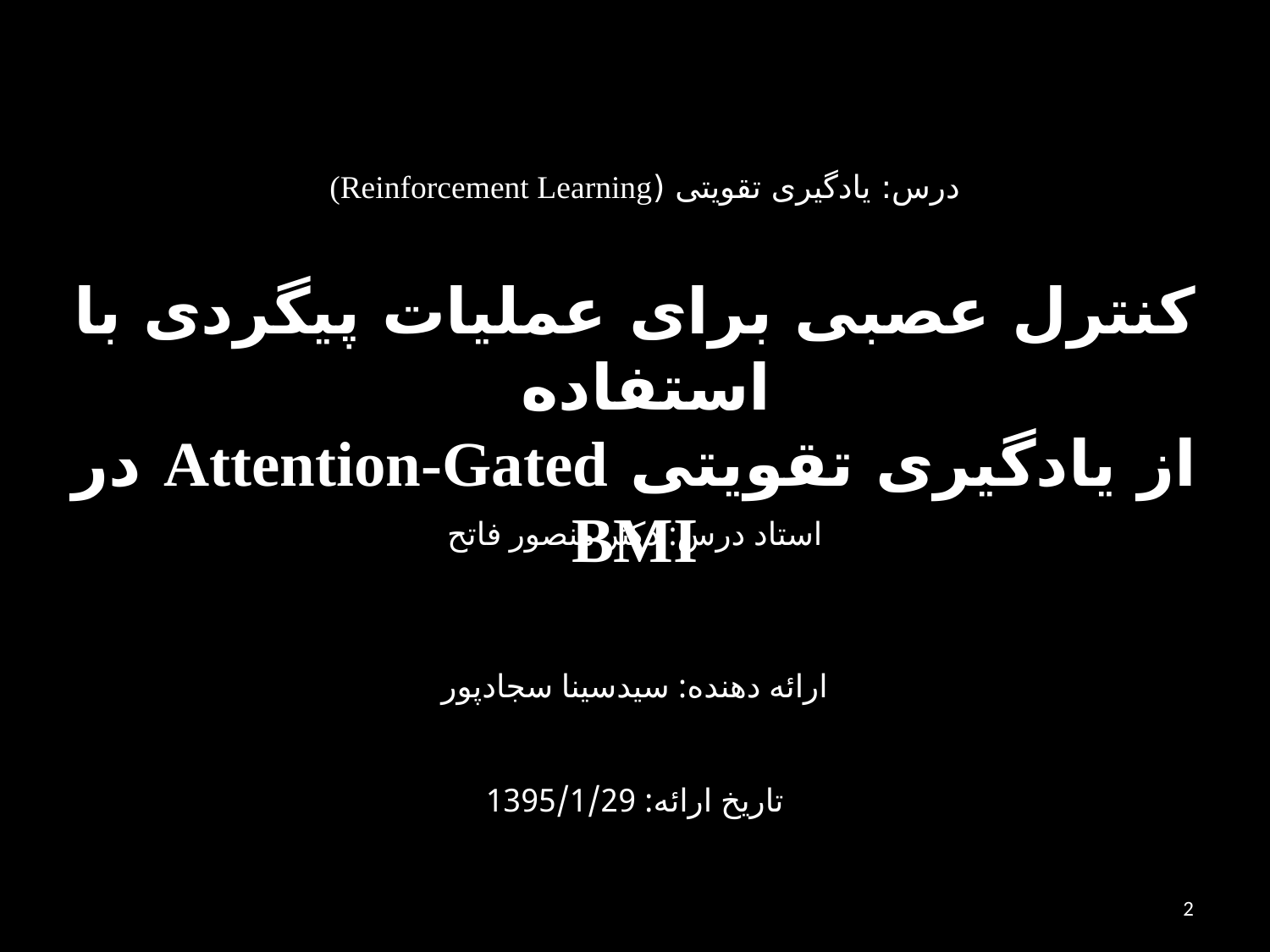

درس: یادگیری تقویتی (Reinforcement Learning)
کنترل عصبی برای عملیات پیگردی با استفاده
از یادگیری تقویتی Attention-Gated در BMI
استاد درس: دکتر منصور فاتح

ارائه دهنده: سیدسینا سجادپور

تاریخ ارائه: 1395/1/29
2